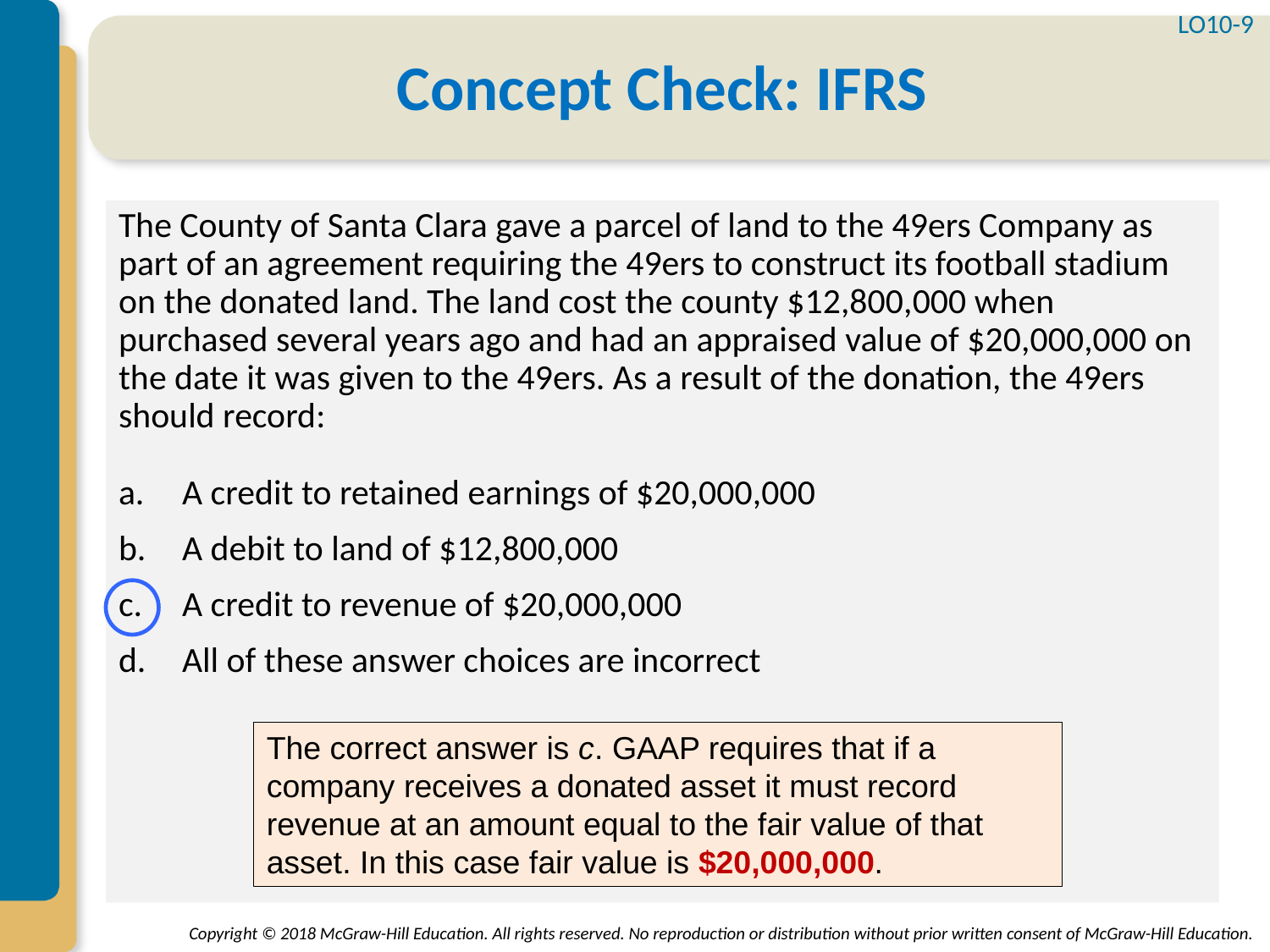

LO10-9
# Concept Check: IFRS
The County of Santa Clara gave a parcel of land to the 49ers Company as part of an agreement requiring the 49ers to construct its football stadium on the donated land. The land cost the county $12,800,000 when purchased several years ago and had an appraised value of $20,000,000 on the date it was given to the 49ers. As a result of the donation, the 49ers should record:
A credit to retained earnings of $20,000,000
A debit to land of $12,800,000
A credit to revenue of $20,000,000
All of these answer choices are incorrect

The correct answer is c. GAAP requires that if a company receives a donated asset it must record revenue at an amount equal to the fair value of that asset. In this case fair value is $20,000,000.